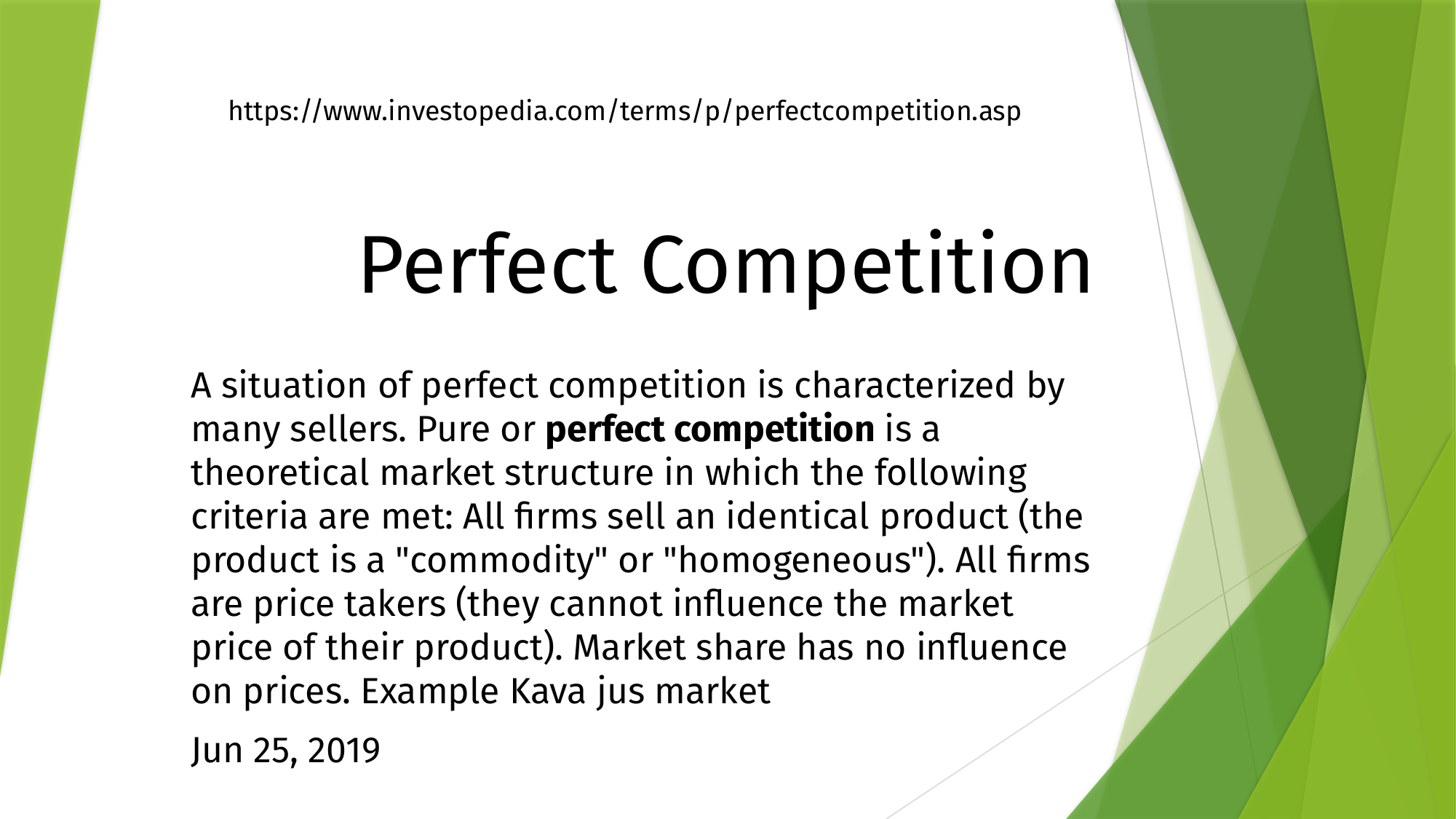

https://www.investopedia.com/terms/p/perfectcompetition.asp
# Perfect Competition
A situation of perfect competition is characterized by many sellers. Pure or perfect competition is a theoretical market structure in which the following criteria are met: All firms sell an identical product (the product is a "commodity" or "homogeneous"). All firms are price takers (they cannot influence the market price of their product). Market share has no influence on prices. Example Kava jus market
Jun 25, 2019